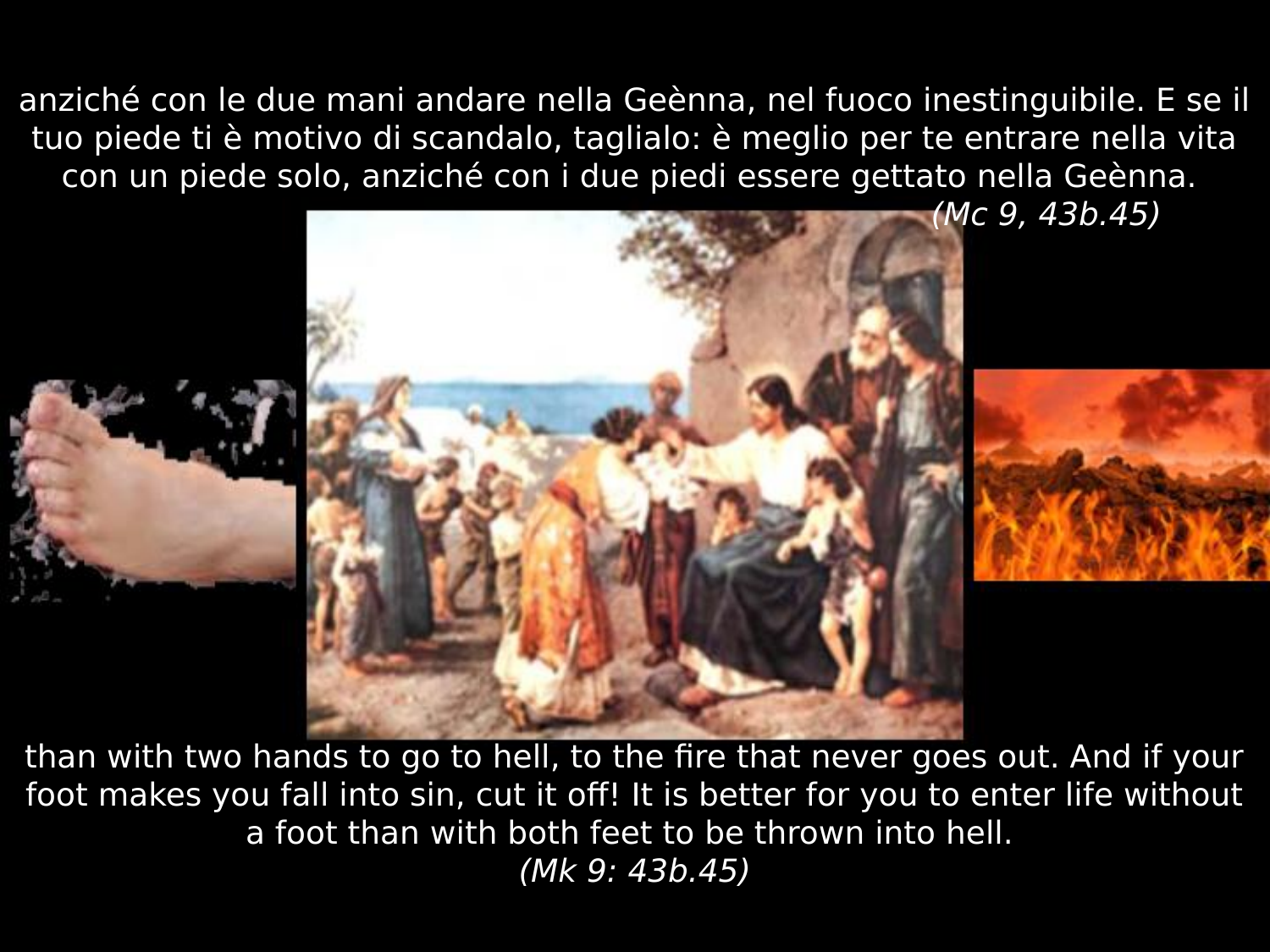

# anziché con le due mani andare nella Geènna, nel fuoco inestinguibile. E se il tuo piede ti è motivo di scandalo, taglialo: è meglio per te entrare nella vita con un piede solo, anziché con i due piedi essere gettato nella Geènna. (Mc 9, 43b.45)
than with two hands to go to hell, to the fire that never goes out. And if your foot makes you fall into sin, cut it off! It is better for you to enter life without a foot than with both feet to be thrown into hell.
(Mk 9: 43b.45)